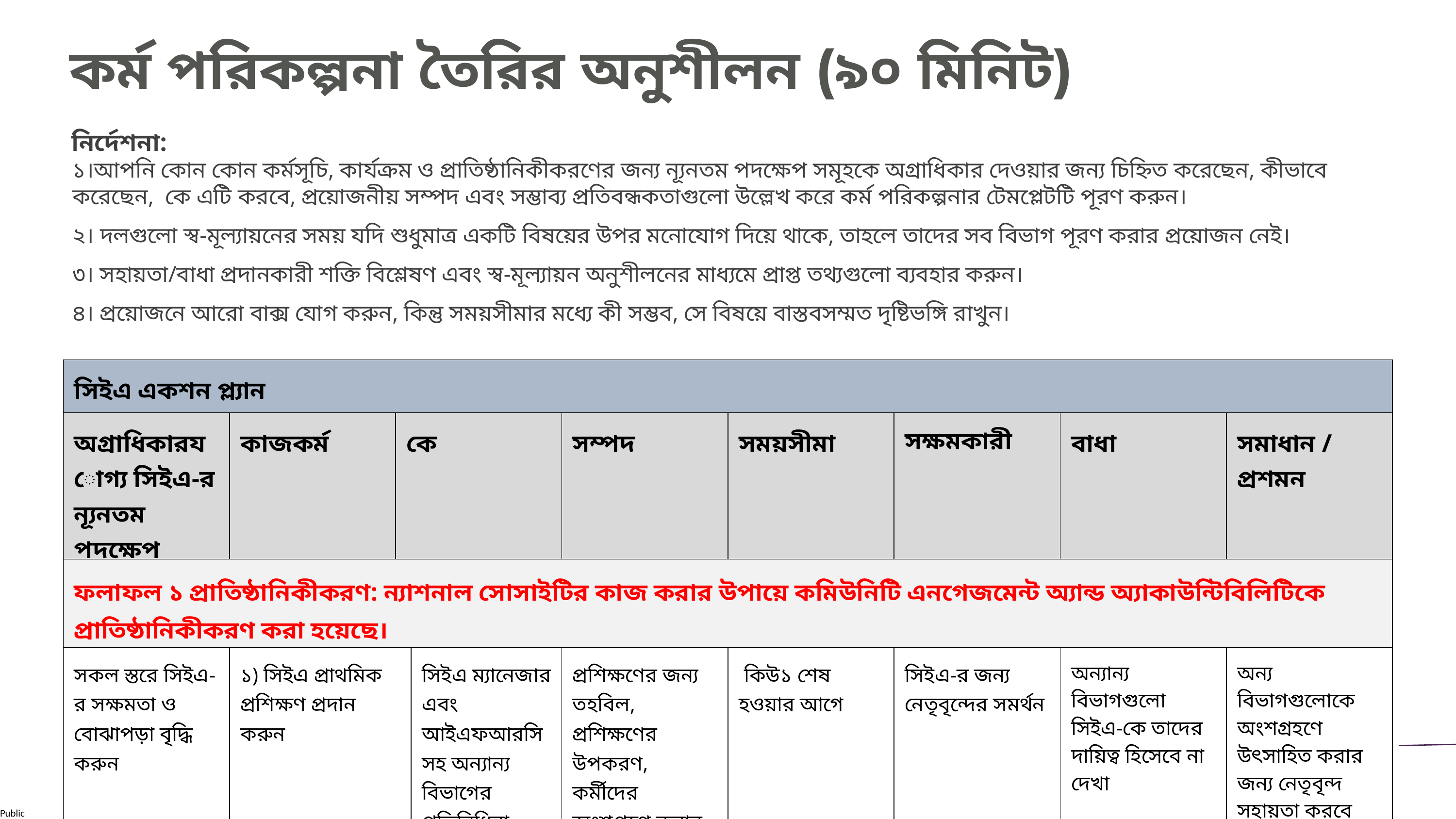

কর্ম পরিকল্পনা তৈরির অনুশীলন (৯০ মিনিট)
নির্দেশনা:
১।আপনি কোন কোন কর্মসূচি, কার্যক্রম ও প্রাতিষ্ঠানিকীকরণের জন্য ন্যূনতম পদক্ষেপ সমূহকে অগ্রাধিকার দেওয়ার জন্য চিহ্নিত করেছেন, কীভাবে করেছেন,  কে এটি করবে, প্রয়োজনীয় সম্পদ এবং সম্ভাব্য প্রতিবন্ধকতাগুলো উল্লেখ করে কর্ম পরিকল্পনার টেমপ্লেটটি পূরণ করুন।
২। দলগুলো স্ব-মূল্যায়নের সময় যদি শুধুমাত্র একটি বিষয়ের উপর মনোযোগ দিয়ে থাকে, তাহলে তাদের সব বিভাগ পূরণ করার প্রয়োজন নেই।
৩। সহায়তা/বাধা প্রদানকারী শক্তি বিশ্লেষণ এবং স্ব-মূল্যায়ন অনুশীলনের মাধ্যমে প্রাপ্ত তথ্যগুলো ব্যবহার করুন।
৪। প্রয়োজনে আরো বাক্স যোগ করুন, কিন্তু সময়সীমার মধ্যে কী সম্ভব, সে বিষয়ে বাস্তবসম্মত দৃষ্টিভঙ্গি রাখুন।
| সিইএ একশন প্ল্যান |  |  |  |  |  |  |  |  |
| --- | --- | --- | --- | --- | --- | --- | --- | --- |
| অগ্রাধিকারযোগ্য সিইএ-র ন্যূনতম পদক্ষেপ | কাজকর্ম | কে |  | সম্পদ | সময়সীমা | সক্ষমকারী | বাধা | সমাধান / প্রশমন |
| ফলাফল ১ প্রাতিষ্ঠানিকীকরণ: ন্যাশনাল সোসাইটির কাজ করার উপায়ে কমিউনিটি এনগেজমেন্ট অ্যান্ড অ্যাকাউন্টিবিলিটিকে প্রাতিষ্ঠানিকীকরণ করা হয়েছে। |  |  |  |  |  |  |  |  |
| সকল স্তরে সিইএ-র সক্ষমতা ও বোঝাপড়া বৃদ্ধি করুন | ১) সিইএ প্রাথমিক প্রশিক্ষণ প্রদান করুন |  | সিইএ ম্যানেজার এবং আইএফআরসি সহ অন্যান্য বিভাগের প্রতিনিধিরা উপস্থিত থাকবেন। | প্রশিক্ষণের জন্য তহবিল, প্রশিক্ষণের উপকরণ, কর্মীদের অংশগ্রহণ করার সময় বরাদ্দ | কিউ১ শেষ হওয়ার আগে | সিইএ-র জন্য নেতৃবৃন্দের সমর্থন | অন্যান্য বিভাগগুলো সিইএ-কে তাদের দায়িত্ব হিসেবে না দেখা | অন্য বিভাগগুলোকে অংশগ্রহণে উৎসাহিত করার জন্য নেতৃবৃন্দ সহায়তা করবে |
INTERGRATION